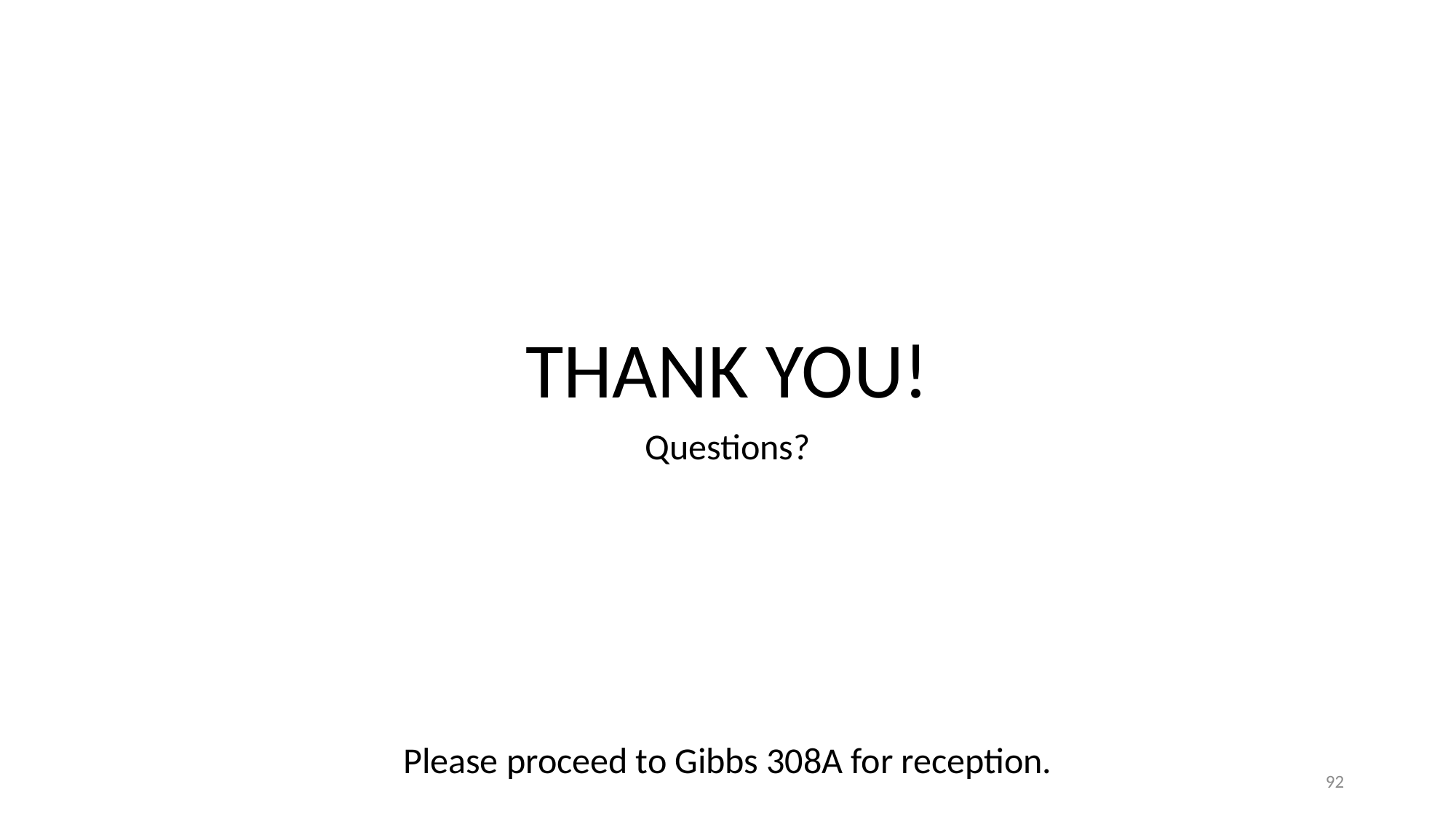

THANK YOU!
Questions?

Please proceed to Gibbs 308A for reception.
92